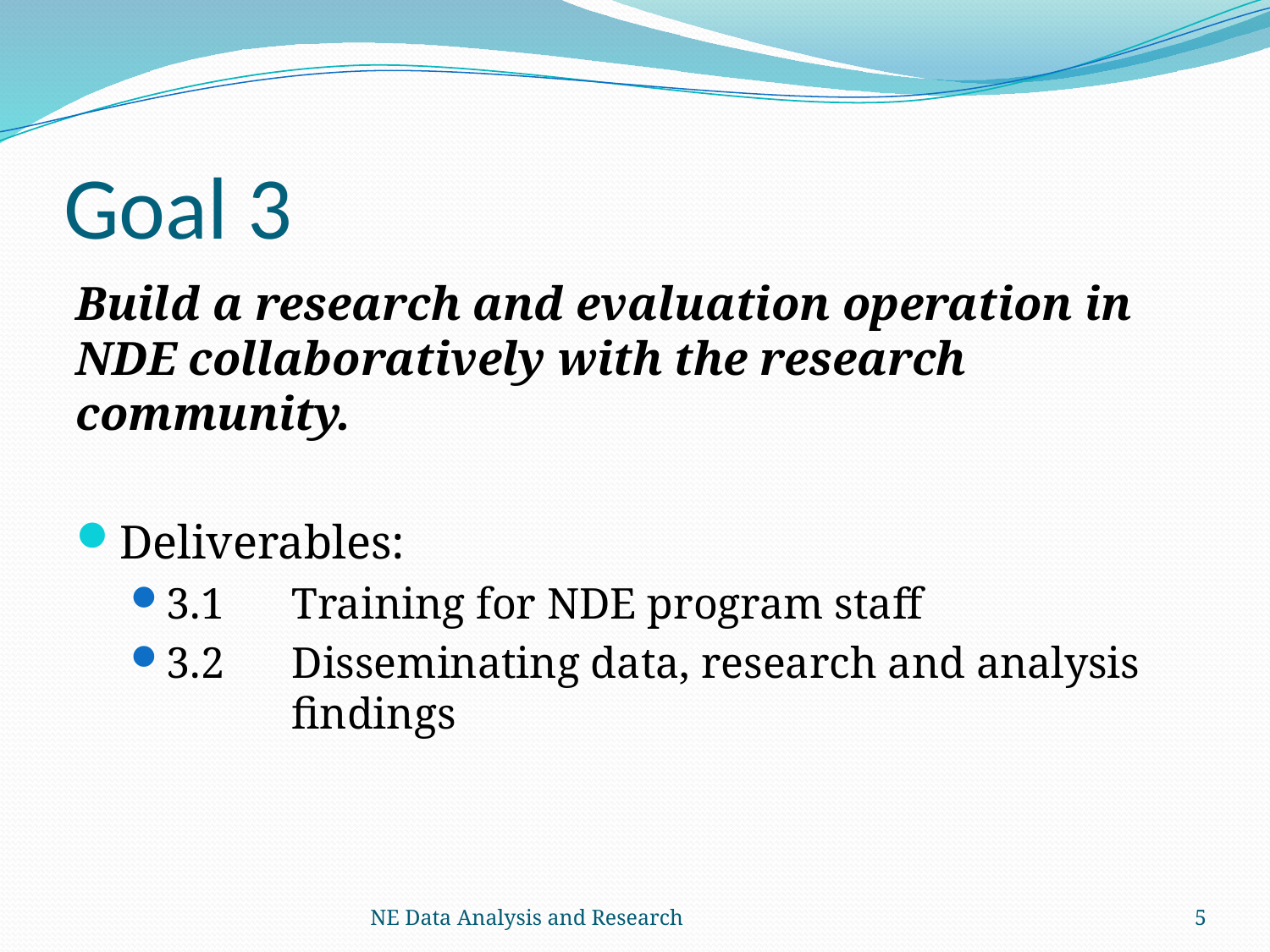

# Goal 3
Build a research and evaluation operation in NDE collaboratively with the research community.

Deliverables:
3.1	Training for NDE program staff
3.2	Disseminating data, research and analysis 		findings

NE Data Analysis and Research
5